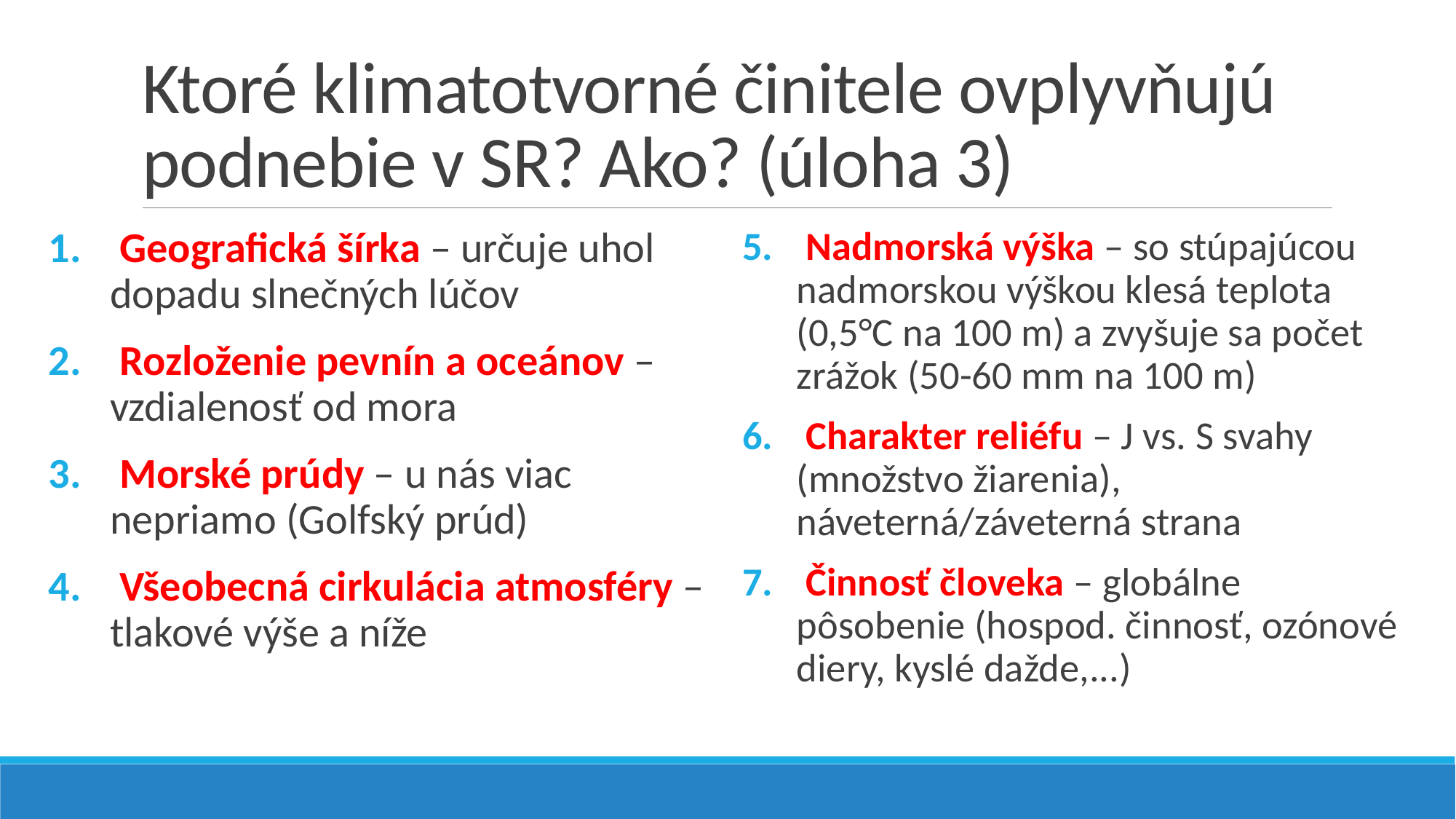

# Ktoré klimatotvorné činitele ovplyvňujú podnebie v SR? Ako? (úloha 3)
 Geografická šírka – určuje uhol dopadu slnečných lúčov
 Rozloženie pevnín a oceánov – vzdialenosť od mora
 Morské prúdy – u nás viac nepriamo (Golfský prúd)
 Všeobecná cirkulácia atmosféry – tlakové výše a níže
 Nadmorská výška – so stúpajúcou nadmorskou výškou klesá teplota (0,5°C na 100 m) a zvyšuje sa počet zrážok (50-60 mm na 100 m)
 Charakter reliéfu – J vs. S svahy (množstvo žiarenia), náveterná/záveterná strana
 Činnosť človeka – globálne pôsobenie (hospod. činnosť, ozónové diery, kyslé dažde,...)